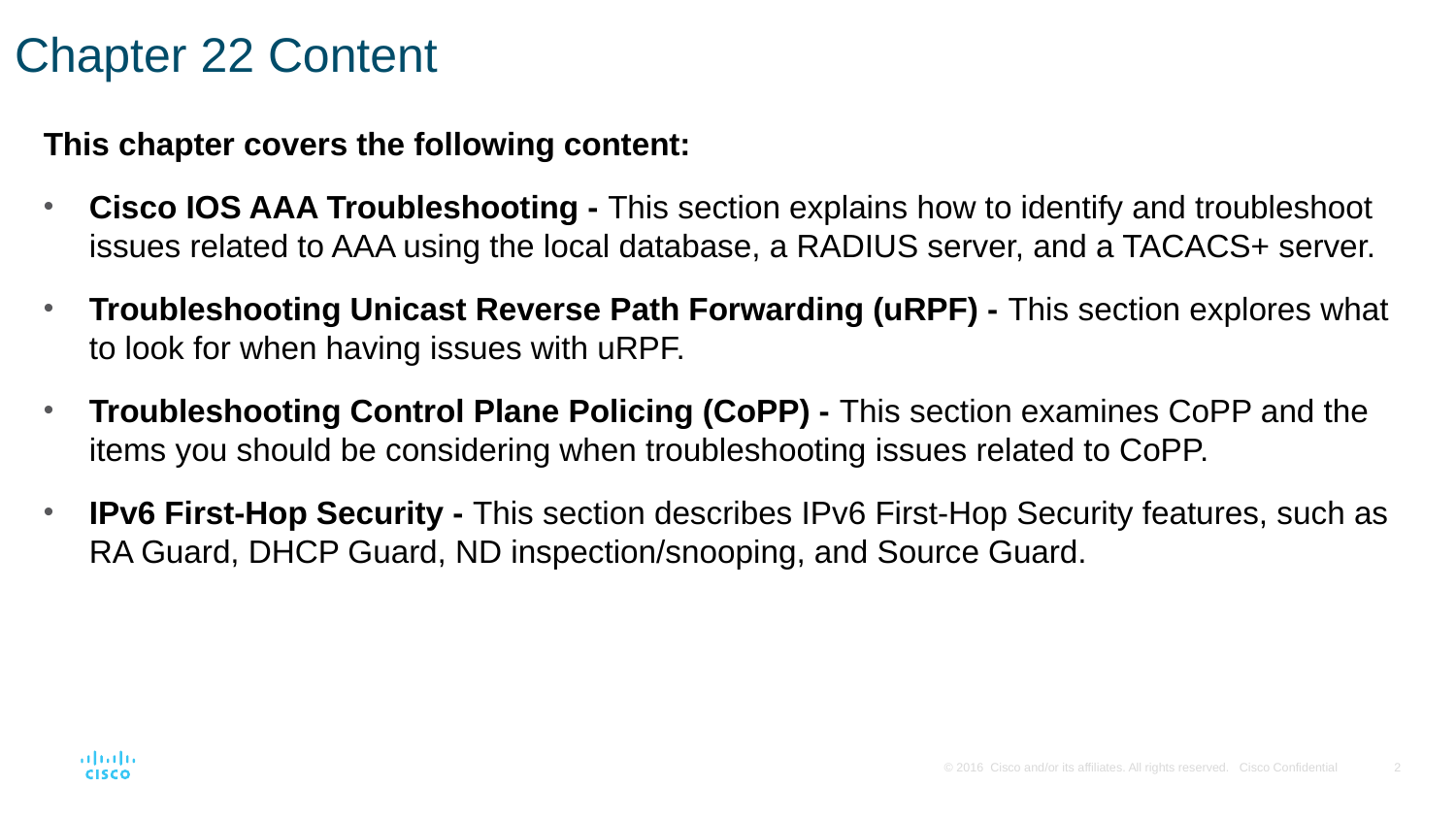

# Chapter 22 Content
This chapter covers the following content:
Cisco IOS AAA Troubleshooting - This section explains how to identify and troubleshoot issues related to AAA using the local database, a RADIUS server, and a TACACS+ server.
Troubleshooting Unicast Reverse Path Forwarding (uRPF) - This section explores what to look for when having issues with uRPF.
Troubleshooting Control Plane Policing (CoPP) - This section examines CoPP and the items you should be considering when troubleshooting issues related to CoPP.
IPv6 First-Hop Security - This section describes IPv6 First-Hop Security features, such as RA Guard, DHCP Guard, ND inspection/snooping, and Source Guard.